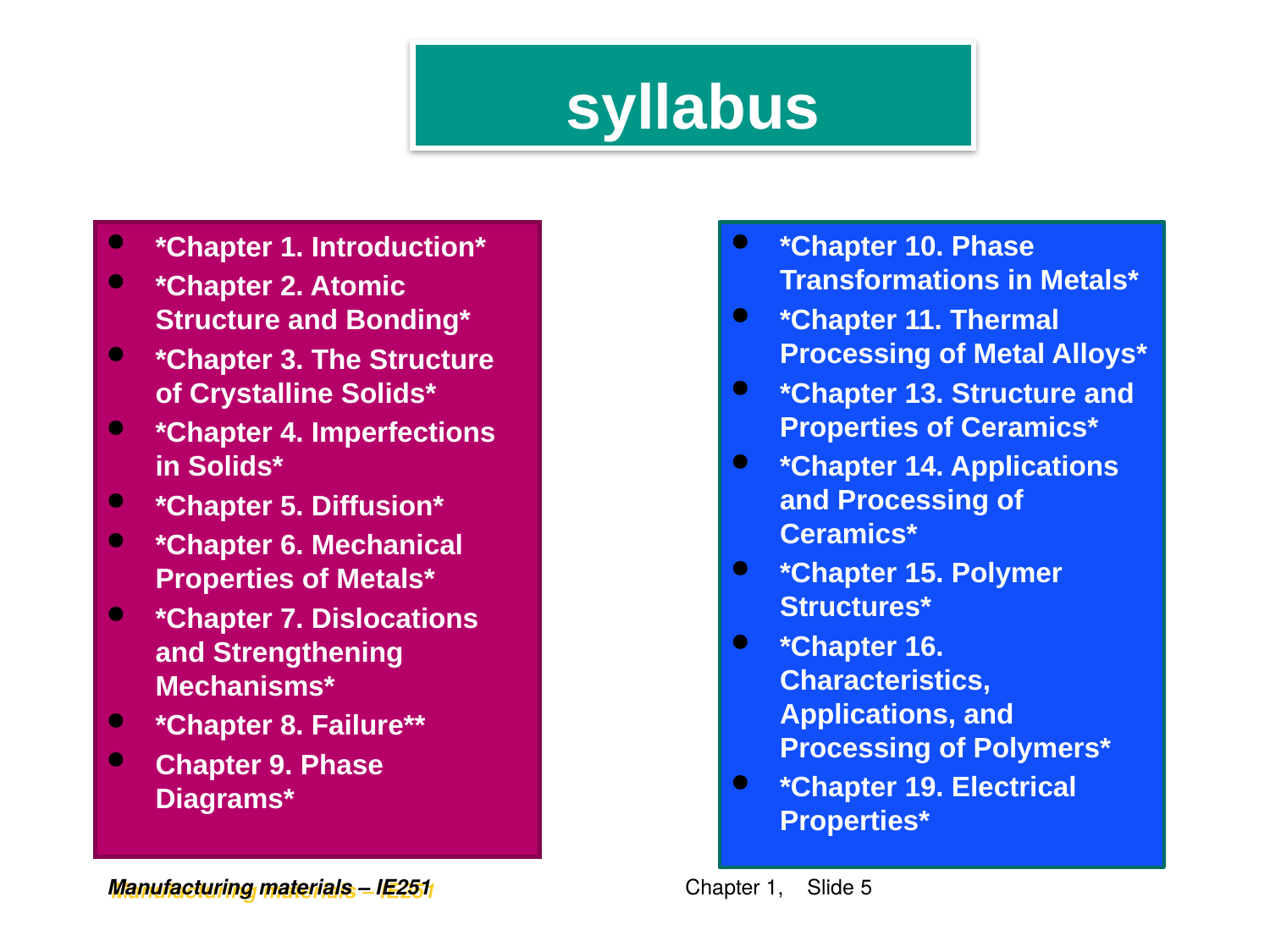

# syllabus
*Chapter 1. Introduction*
*Chapter 2. Atomic Structure and Bonding*
*Chapter 3. The Structure of Crystalline Solids*
*Chapter 4. Imperfections in Solids*
*Chapter 5. Diffusion*
*Chapter 6. Mechanical Properties of Metals*
*Chapter 7. Dislocations and Strengthening Mechanisms*
*Chapter 8. Failure**
Chapter 9. Phase Diagrams*

*Chapter 10. Phase Transformations in Metals*
*Chapter 11. Thermal Processing of Metal Alloys*
*Chapter 13. Structure and Properties of Ceramics*
*Chapter 14. Applications and Processing of Ceramics*
*Chapter 15. Polymer Structures*
*Chapter 16. Characteristics, Applications, and Processing of Polymers*
*Chapter 19. Electrical Properties*